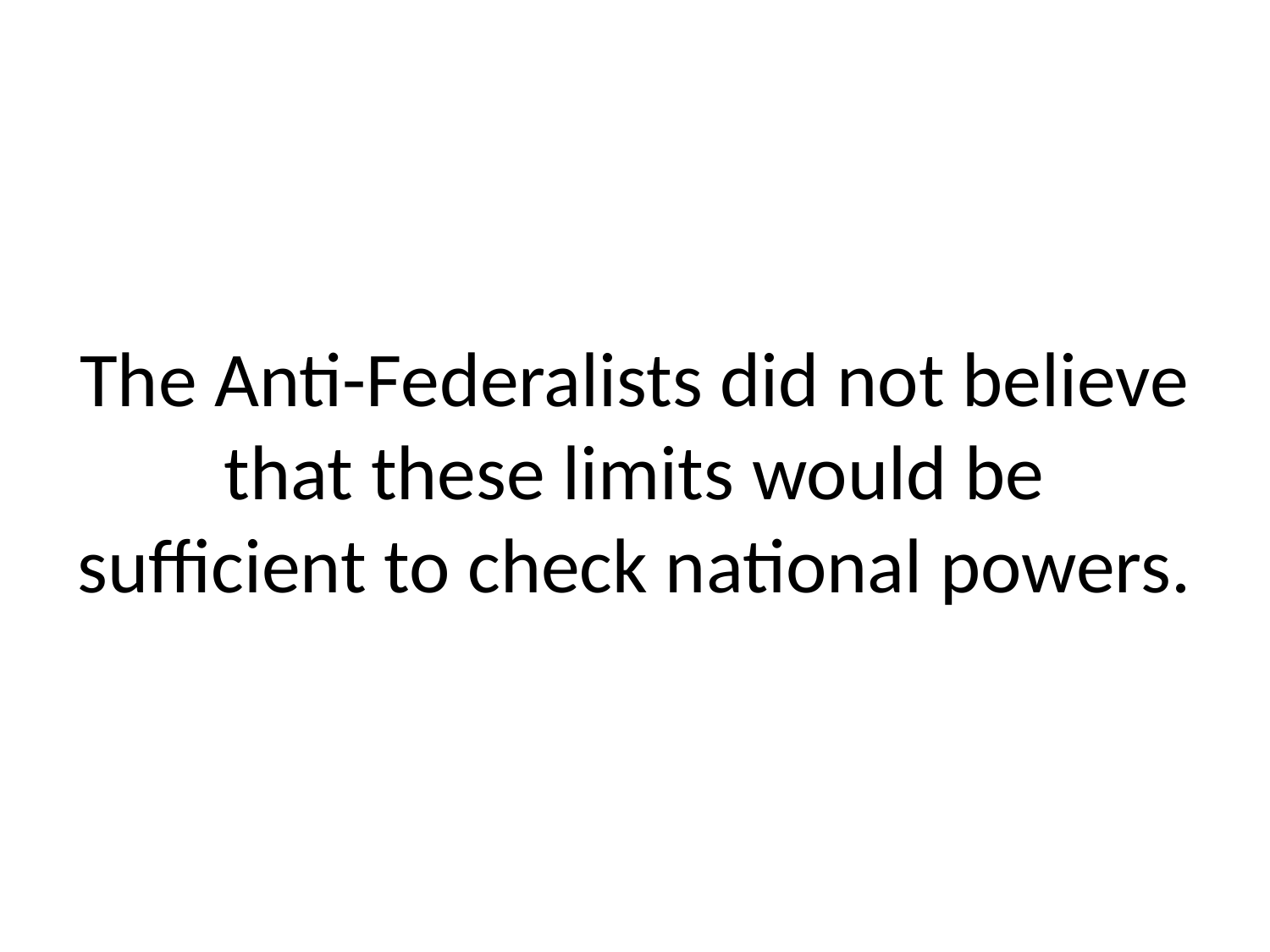

# The Anti-Federalists did not believe that these limits would be sufficient to check national powers.